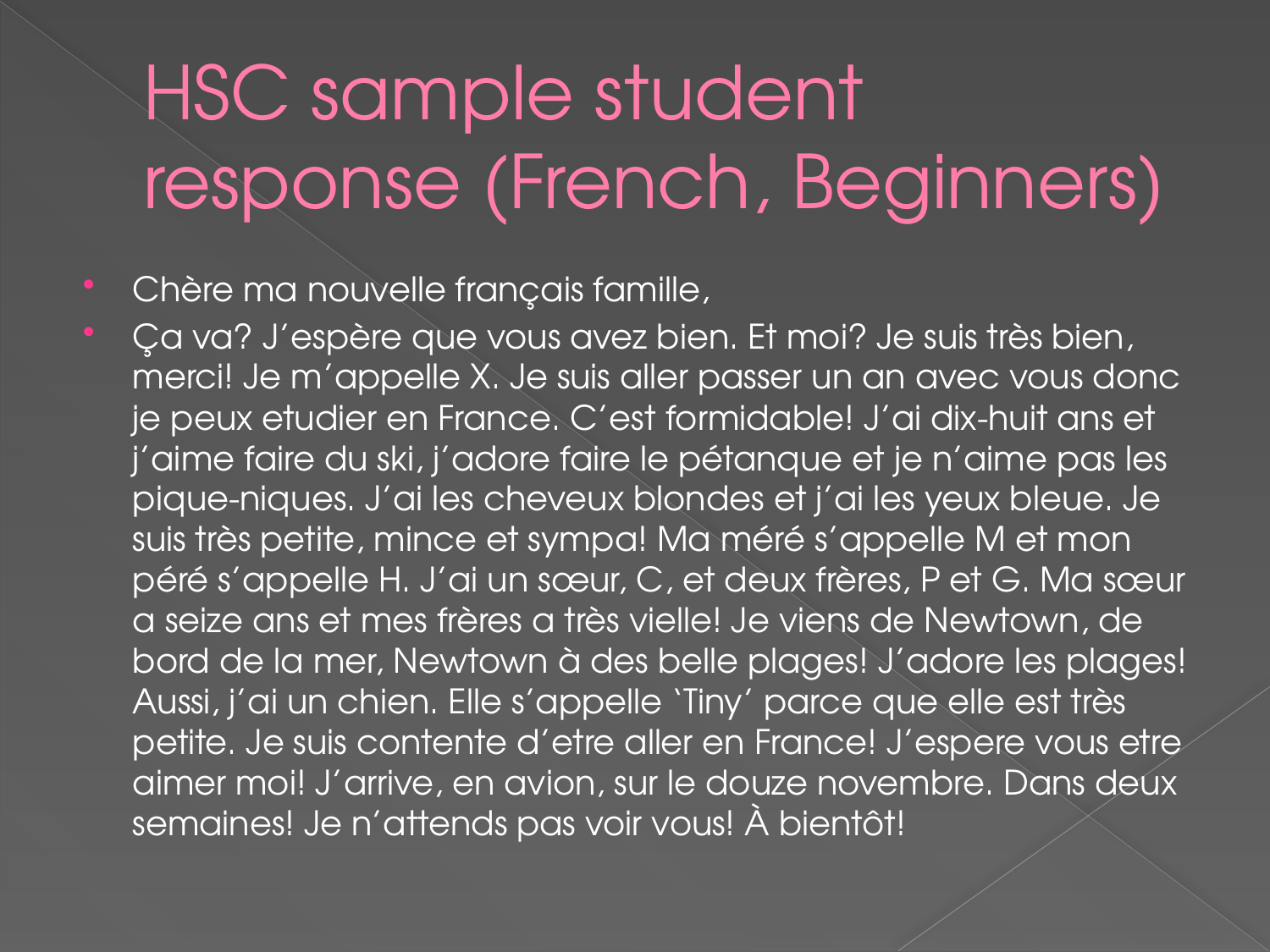

# HSC sample student response (French, Beginners)
Chère ma nouvelle français famille,
Ça va? J’espère que vous avez bien. Et moi? Je suis très bien, merci! Je m’appelle X. Je suis aller passer un an avec vous donc je peux etudier en France. C’est formidable! J’ai dix-huit ans et j’aime faire du ski, j’adore faire le pétanque et je n’aime pas les pique-niques. J’ai les cheveux blondes et j’ai les yeux bleue. Je suis très petite, mince et sympa! Ma méré s’appelle M et mon péré s’appelle H. J’ai un sœur, C, et deux frères, P et G. Ma sœur a seize ans et mes frères a très vielle! Je viens de Newtown, de bord de la mer, Newtown à des belle plages! J’adore les plages! Aussi, j’ai un chien. Elle s’appelle ‘Tiny’ parce que elle est très petite. Je suis contente d’etre aller en France! J’espere vous etre aimer moi! J’arrive, en avion, sur le douze novembre. Dans deux semaines! Je n’attends pas voir vous! À bientôt!